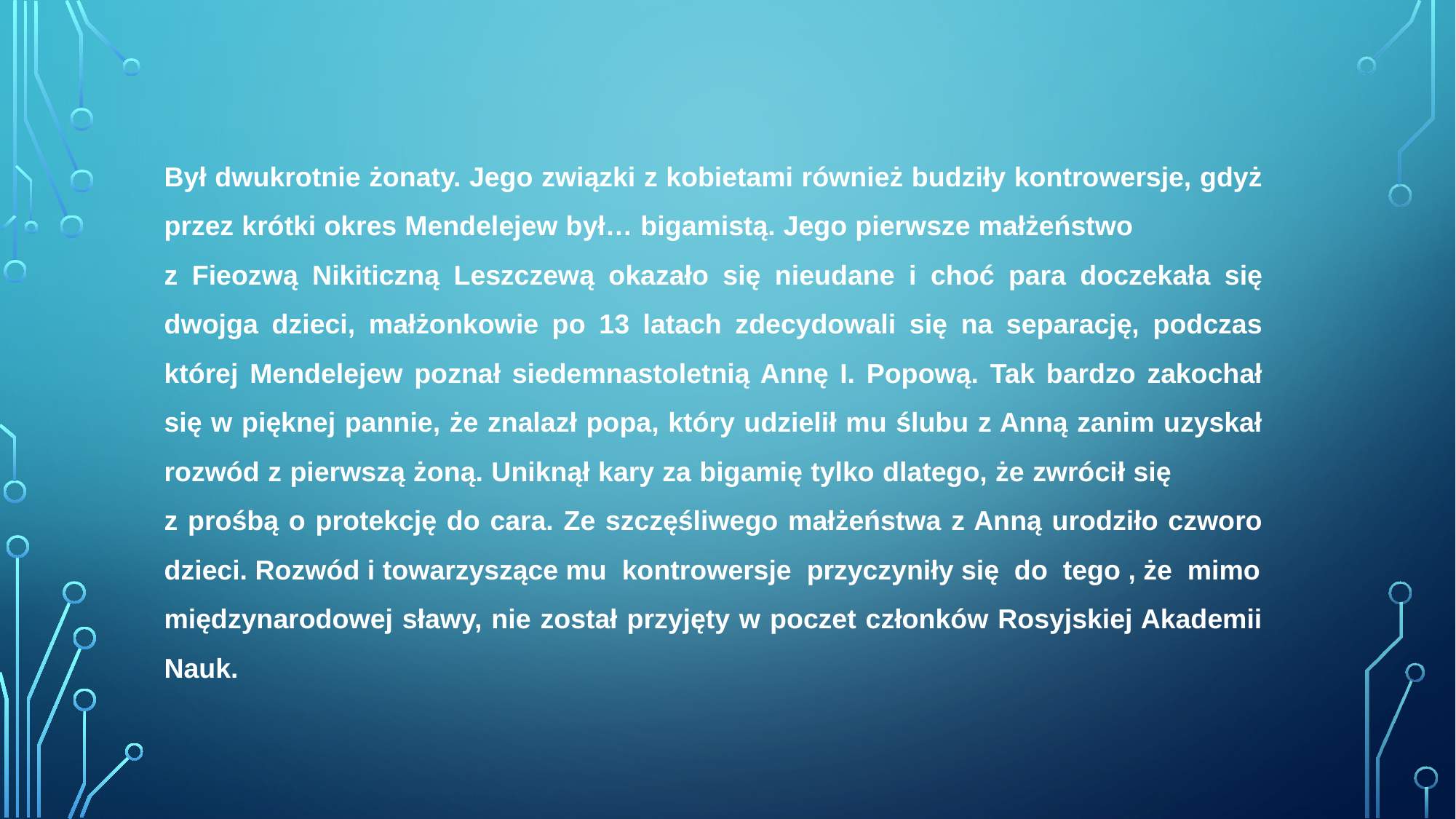

Był dwukrotnie żonaty. Jego związki z kobietami również budziły kontrowersje, gdyż przez krótki okres Mendelejew był… bigamistą. Jego pierwsze małżeństwo                 z Fieozwą Nikiticzną Leszczewą okazało się nieudane i choć para doczekała się dwojga dzieci, małżonkowie po 13 latach zdecydowali się na separację, podczas której Mendelejew poznał siedemnastoletnią Annę I. Popową. Tak bardzo zakochał się w pięknej pannie, że znalazł popa, który udzielił mu ślubu z Anną zanim uzyskał rozwód z pierwszą żoną. Uniknął kary za bigamię tylko dlatego, że zwrócił się            z prośbą o protekcję do cara. Ze szczęśliwego małżeństwa z Anną urodziło czworo dzieci. Rozwód i towarzyszące mu  kontrowersje  przyczyniły się  do  tego , że  mimo
międzynarodowej sławy, nie został przyjęty w poczet członków Rosyjskiej Akademii Nauk.